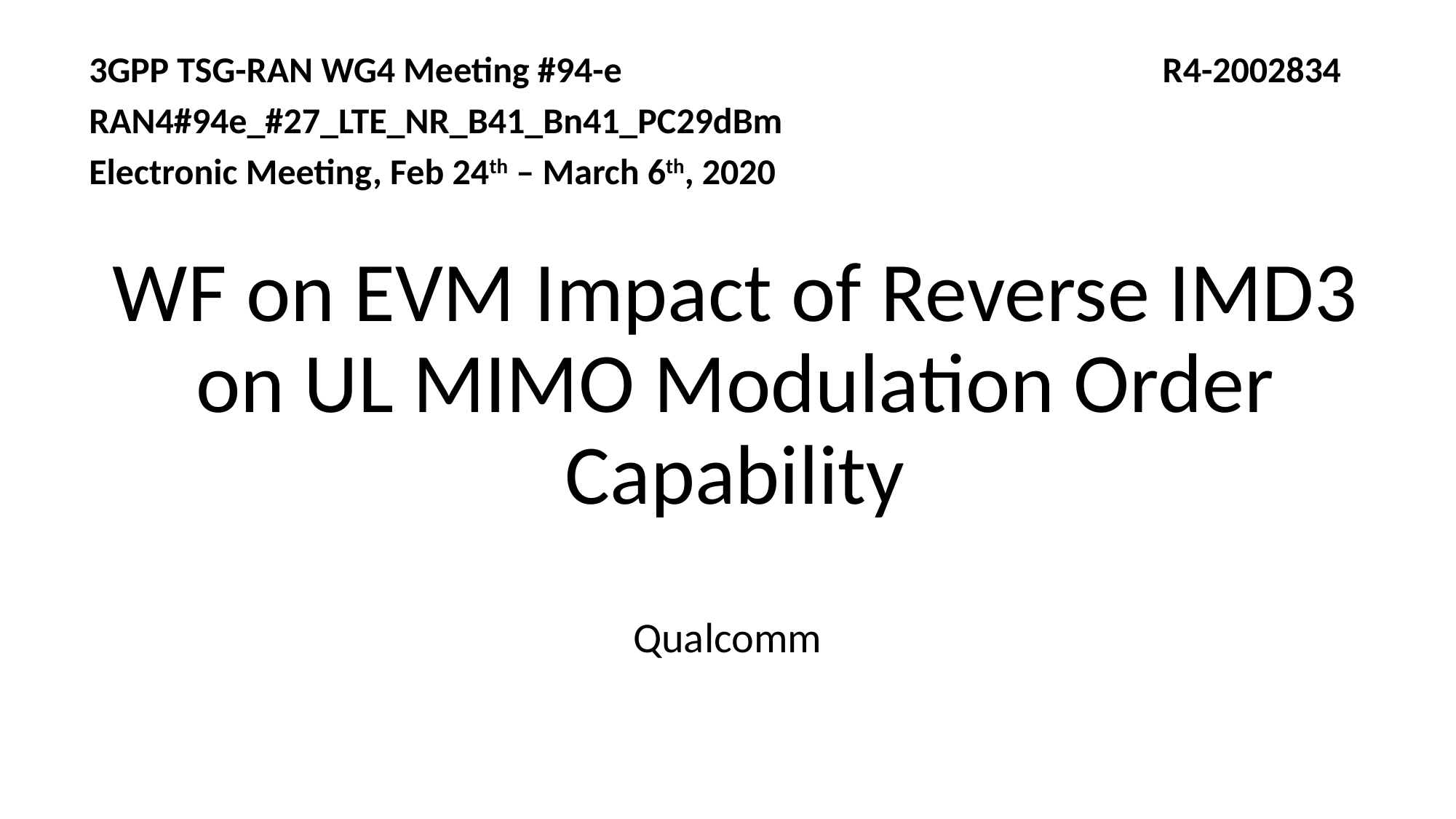

3GPP TSG-RAN WG4 Meeting #94-e                                                                  R4-2002834
RAN4#94e_#27_LTE_NR_B41_Bn41_PC29dBm
Electronic Meeting, Feb 24th – March 6th, 2020
# WF on EVM Impact of Reverse IMD3 on UL MIMO Modulation Order Capability
Qualcomm